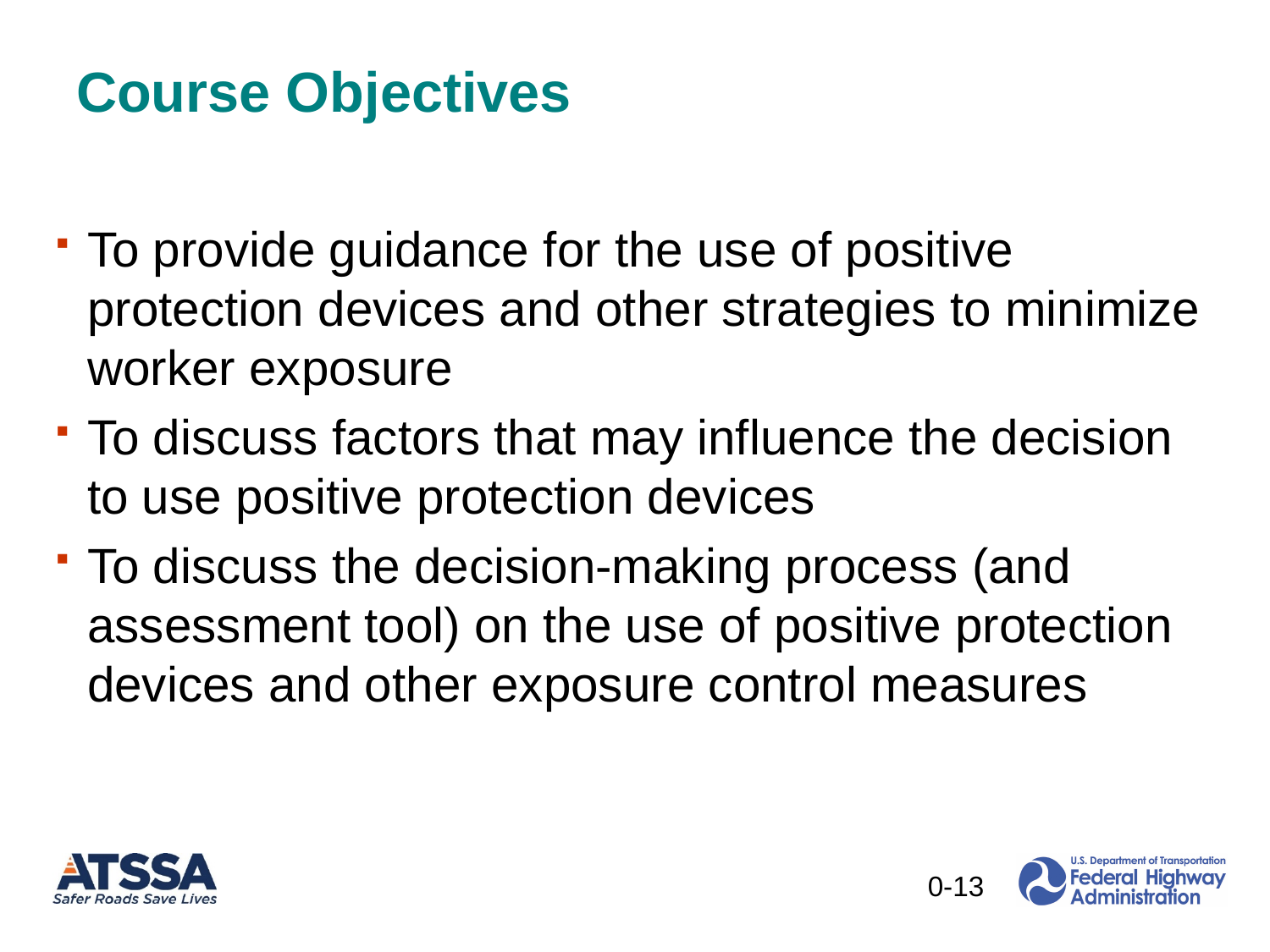

# Course Objectives
To provide guidance for the use of positive protection devices and other strategies to minimize worker exposure
To discuss factors that may influence the decision to use positive protection devices
To discuss the decision-making process (and assessment tool) on the use of positive protection devices and other exposure control measures